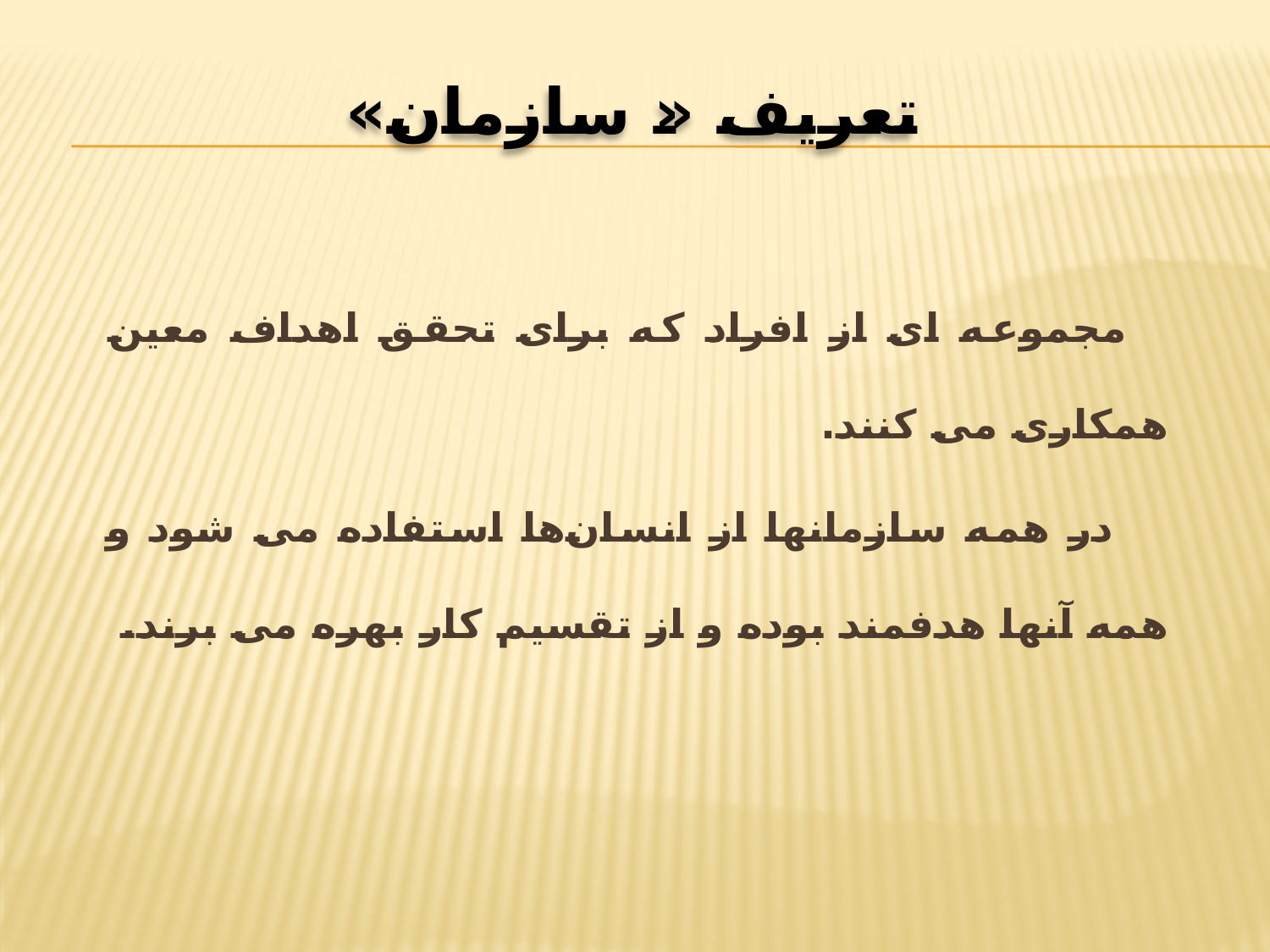

# تعريف « سازمان»
  مجموعه ای از افراد که برای تحقق اهداف معین همکاری می کنند.
   در همه سازمانها از انسان‌ها استفاده می شود و همه آنها هدفمند بوده و از تقسیم کار بهره می برند.